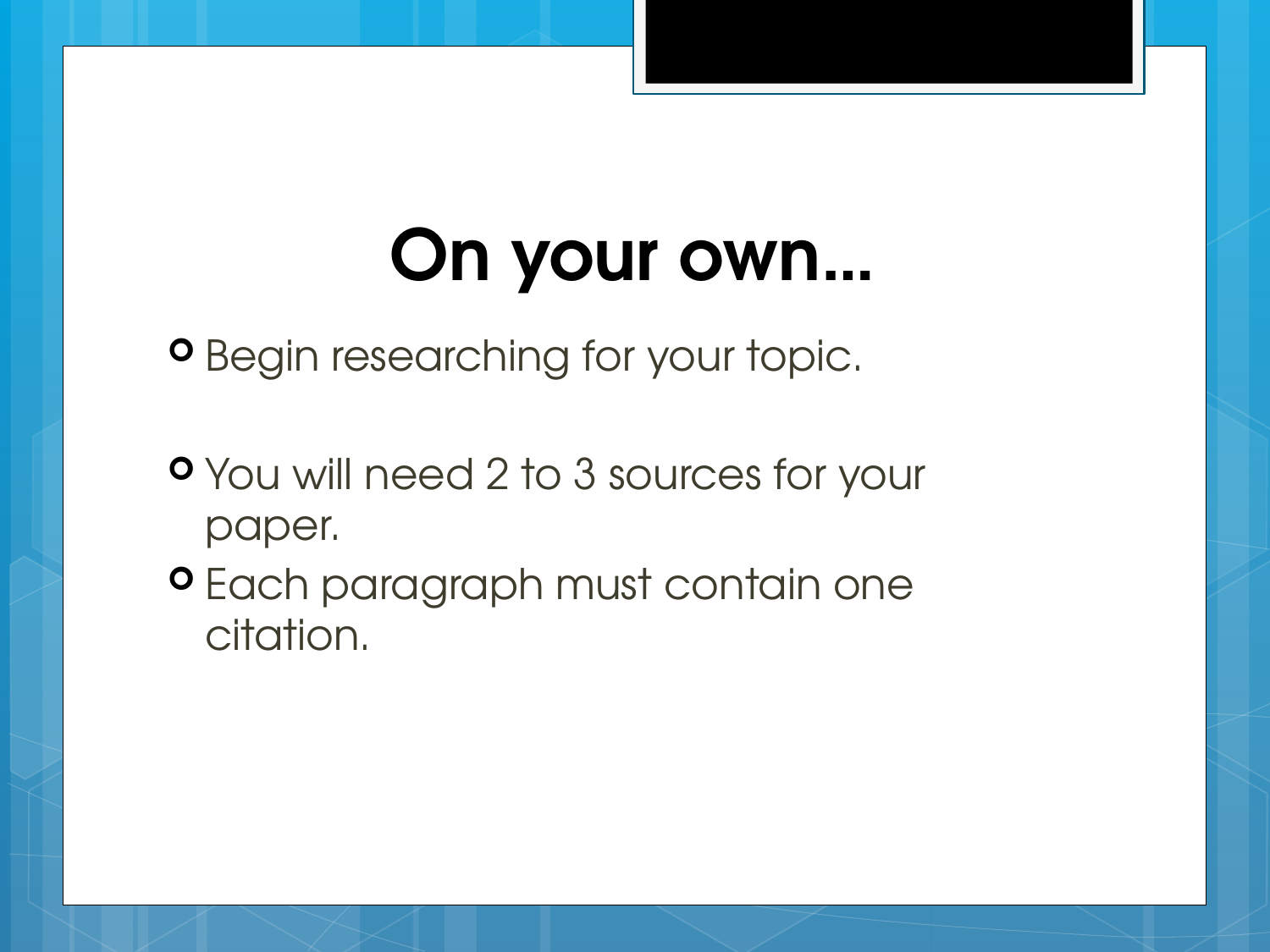

# On your own…
Begin researching for your topic.

You will need 2 to 3 sources for your paper.
Each paragraph must contain one citation.